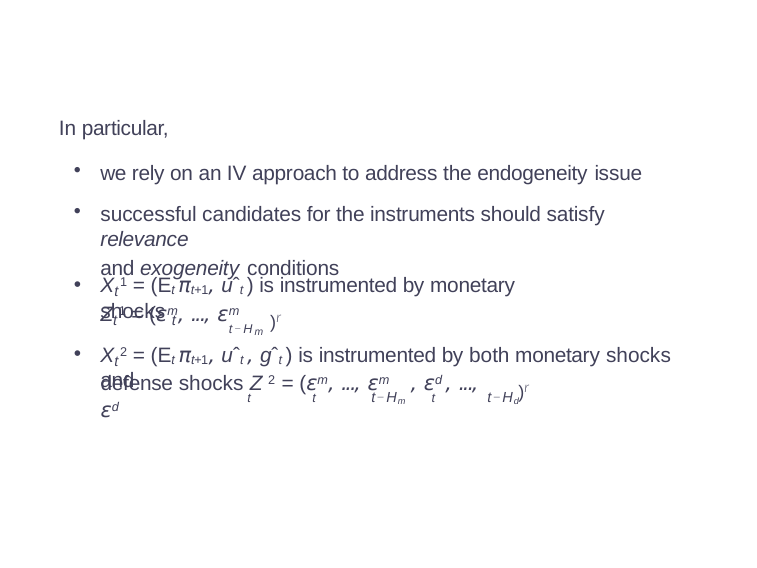

# In particular,
we rely on an IV approach to address the endogeneity issue
successful candidates for the instruments should satisfy relevance
and exogeneity conditions
X 1 = (Et πt+1, uˆt ) is instrumented by monetary shocks
t
)r
Z 1 = (εm, ..., εm
t	t
t−Hm
X 2 = (Et πt+1, uˆt , gˆt ) is instrumented by both monetary shocks and
t
)r
defense shocks Z 2 = (εm, ..., εm	, εd , ..., εd
t	t	t−Hm	t	t−Hd